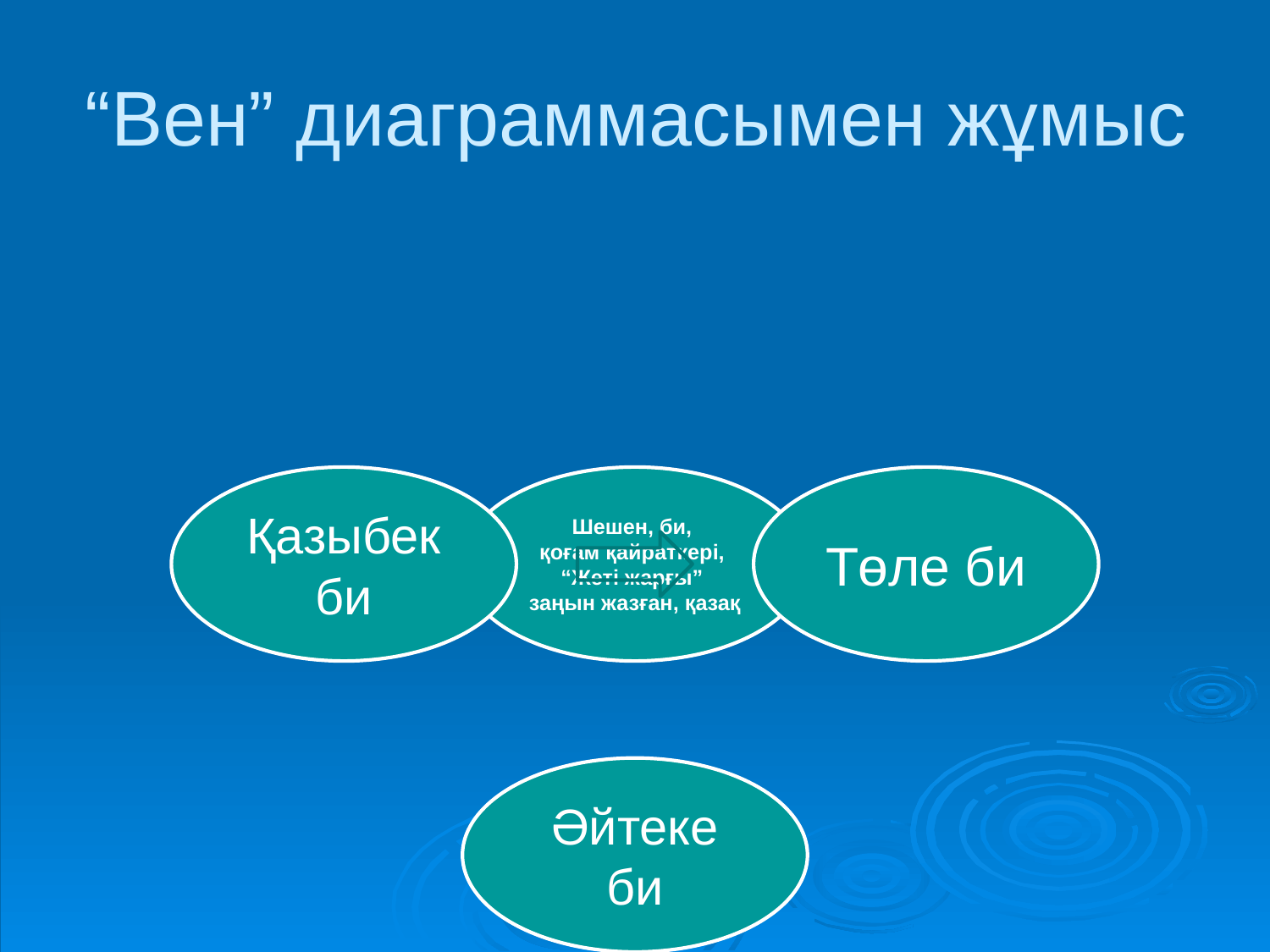

# “Вен” диаграммасымен жұмыс
Шешен, би,
қоғам қайраткері,
“Жеті жарғы”
заңын жазған, қазақ
Төле би
Әйтеке би
Қазыбек би